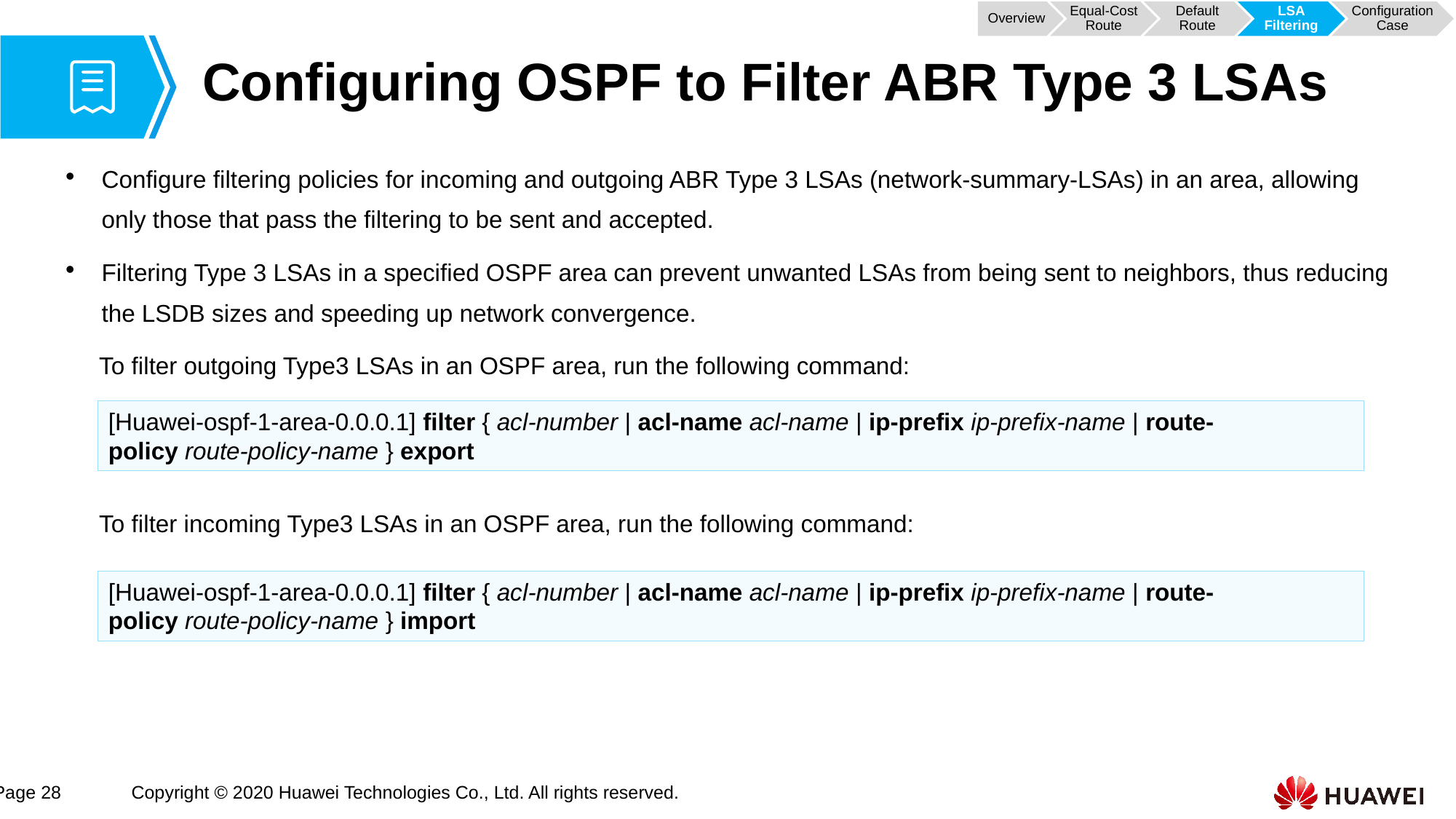

Overview
Equal-Cost Route
Default Route
LSA Filtering
Configuration Case
# Configuring OSPF to Filter ABR Type 3 LSAs
Configure filtering policies for incoming and outgoing ABR Type 3 LSAs (network-summary-LSAs) in an area, allowing only those that pass the filtering to be sent and accepted.
Filtering Type 3 LSAs in a specified OSPF area can prevent unwanted LSAs from being sent to neighbors, thus reducing the LSDB sizes and speeding up network convergence.
     To filter outgoing Type3 LSAs in an OSPF area, run the following command:

     To filter incoming Type3 LSAs in an OSPF area, run the following command:

[Huawei-ospf-1-area-0.0.0.1] filter { acl-number | acl-name acl-name | ip-prefix ip-prefix-name | route-policy route-policy-name } export
[Huawei-ospf-1-area-0.0.0.1] filter { acl-number | acl-name acl-name | ip-prefix ip-prefix-name | route-policy route-policy-name } import